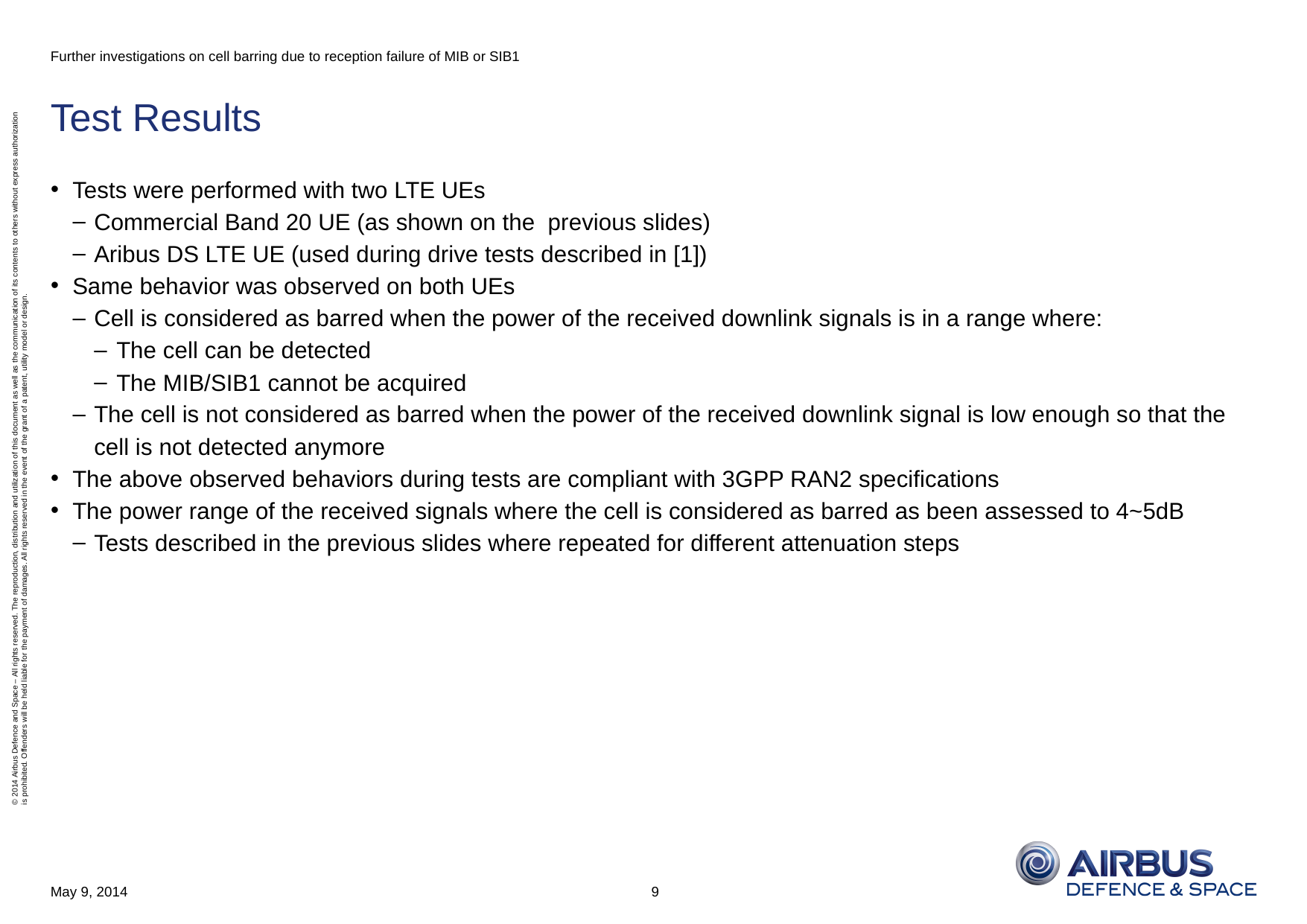

Further investigations on cell barring due to reception failure of MIB or SIB1
# Test Results
Tests were performed with two LTE UEs
Commercial Band 20 UE (as shown on the  previous slides)
Aribus DS LTE UE (used during drive tests described in [1])
Same behavior was observed on both UEs
Cell is considered as barred when the power of the received downlink signals is in a range where:
The cell can be detected
The MIB/SIB1 cannot be acquired
The cell is not considered as barred when the power of the received downlink signal is low enough so that the cell is not detected anymore
The above observed behaviors during tests are compliant with 3GPP RAN2 specifications
The power range of the received signals where the cell is considered as barred as been assessed to 4~5dB
Tests described in the previous slides where repeated for different attenuation steps

9
May 9, 2014